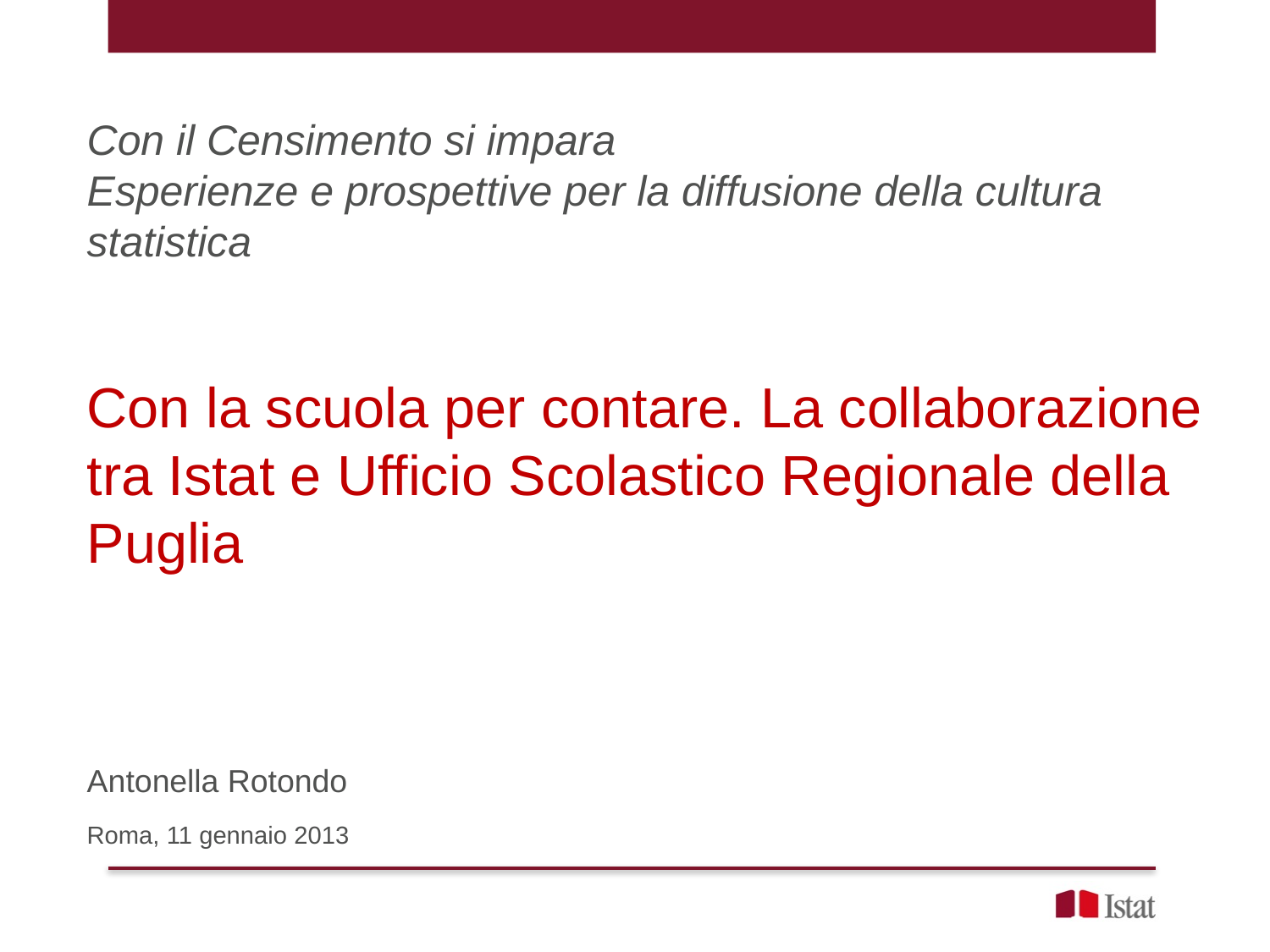

Con il Censimento si impara
Esperienze e prospettive per la diffusione della cultura statistica

Con la scuola per contare. La collaborazione tra Istat e Ufficio Scolastico Regionale della Puglia

Antonella Rotondo

Roma, 11 gennaio 2013